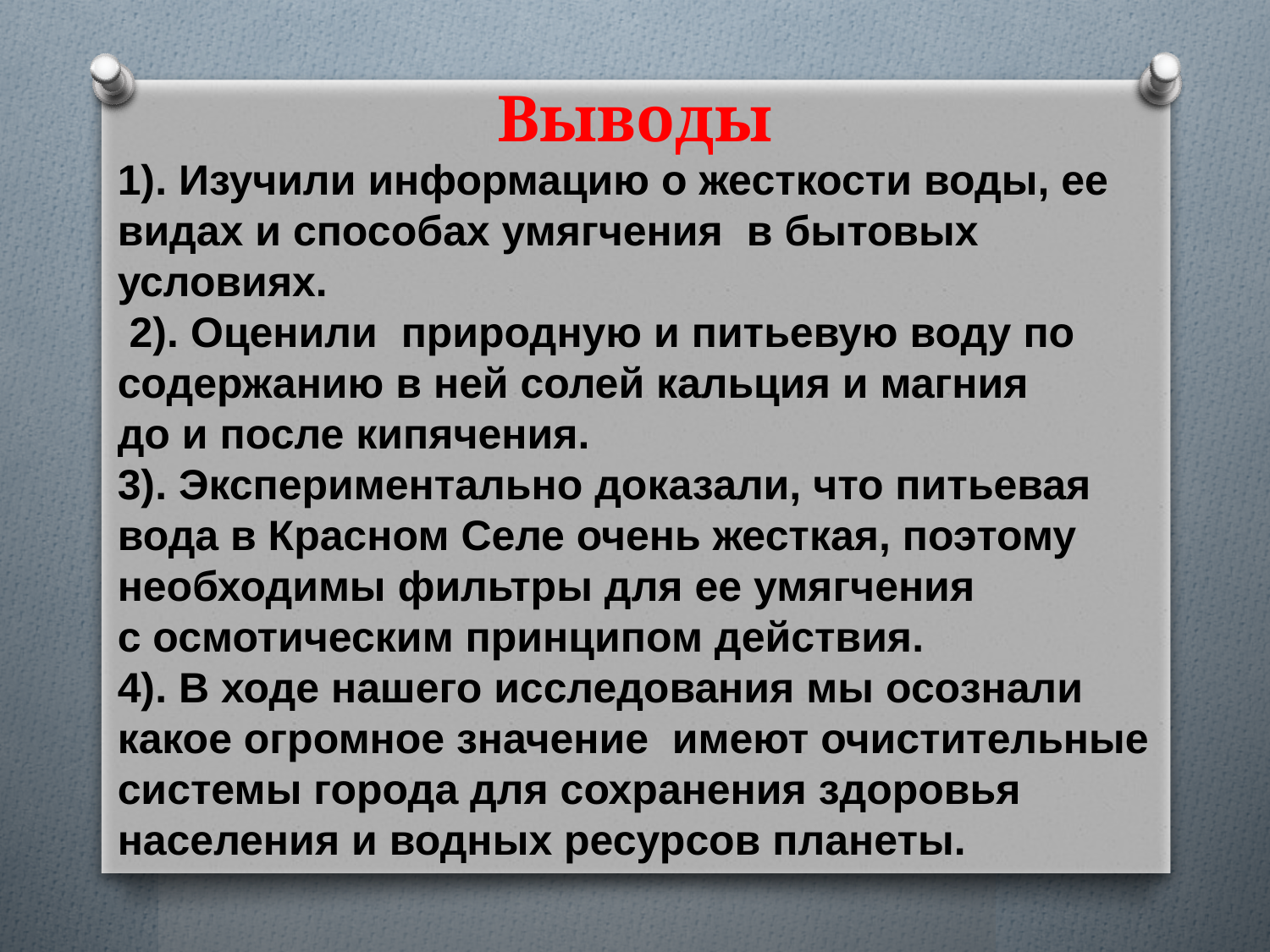

# Выводы
1). Изучили информацию о жесткости воды, ее видах и способах умягчения  в бытовых условиях.
 2). Оценили  природную и питьевую воду по содержанию в ней солей кальция и магния        до и после кипячения.
3). Экспериментально доказали, что питьевая вода в Красном Селе очень жесткая, поэтому необходимы фильтры для ее умягчения               с осмотическим принципом действия.
4). В ходе нашего исследования мы осознали какое огромное значение  имеют очистительные системы города для сохранения здоровья населения и водных ресурсов планеты.